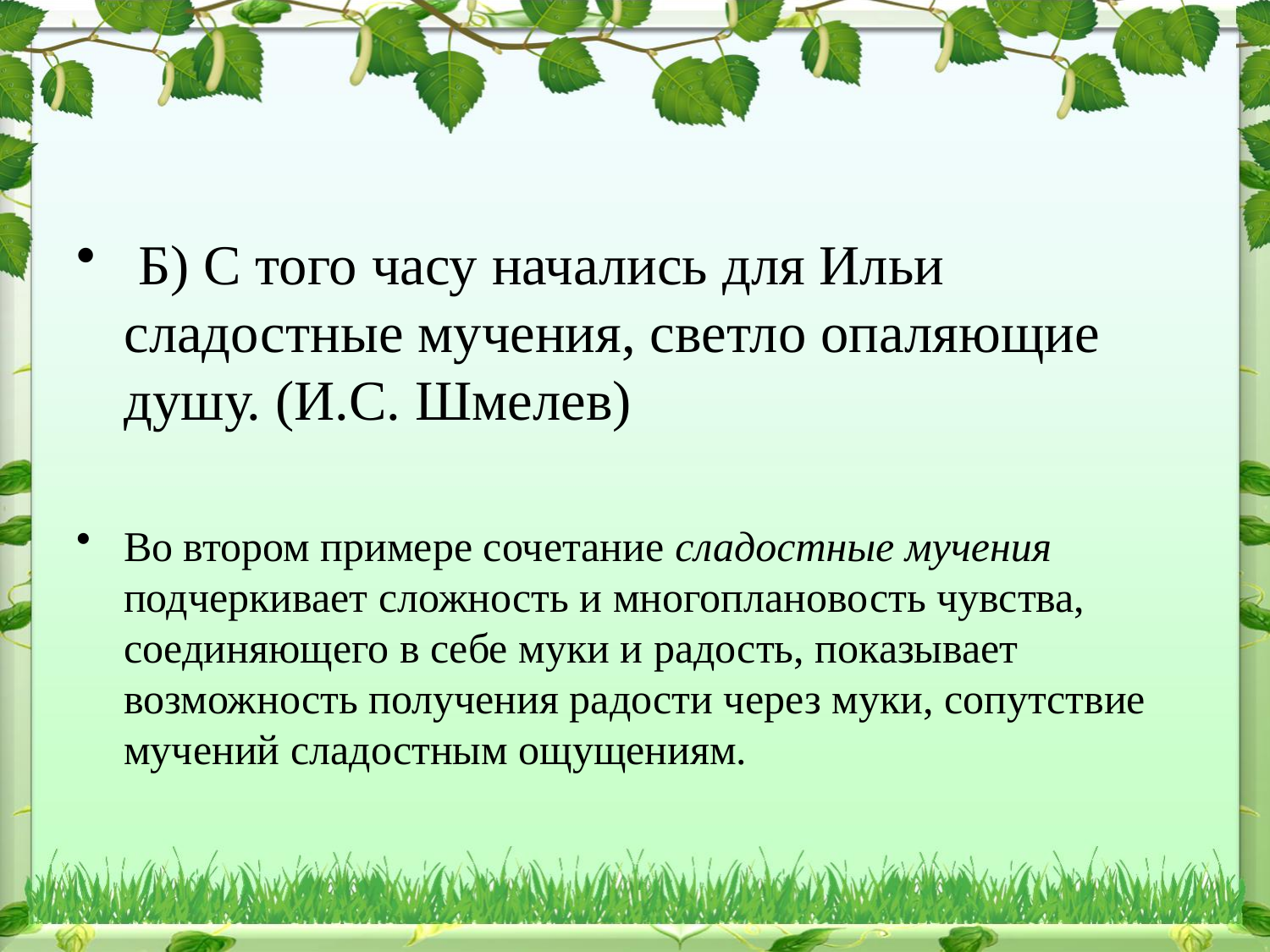

#
 Б) С того часу начались для Ильи сладостные мучения, светло опаляющие душу. (И.С. Шмелев)

Во втором примере сочетание сладостные мучения подчеркивает сложность и многоплановость чувства, соединяющего в себе муки и радость, показывает возможность получения радости через муки, сопутствие мучений сладостным ощущениям.